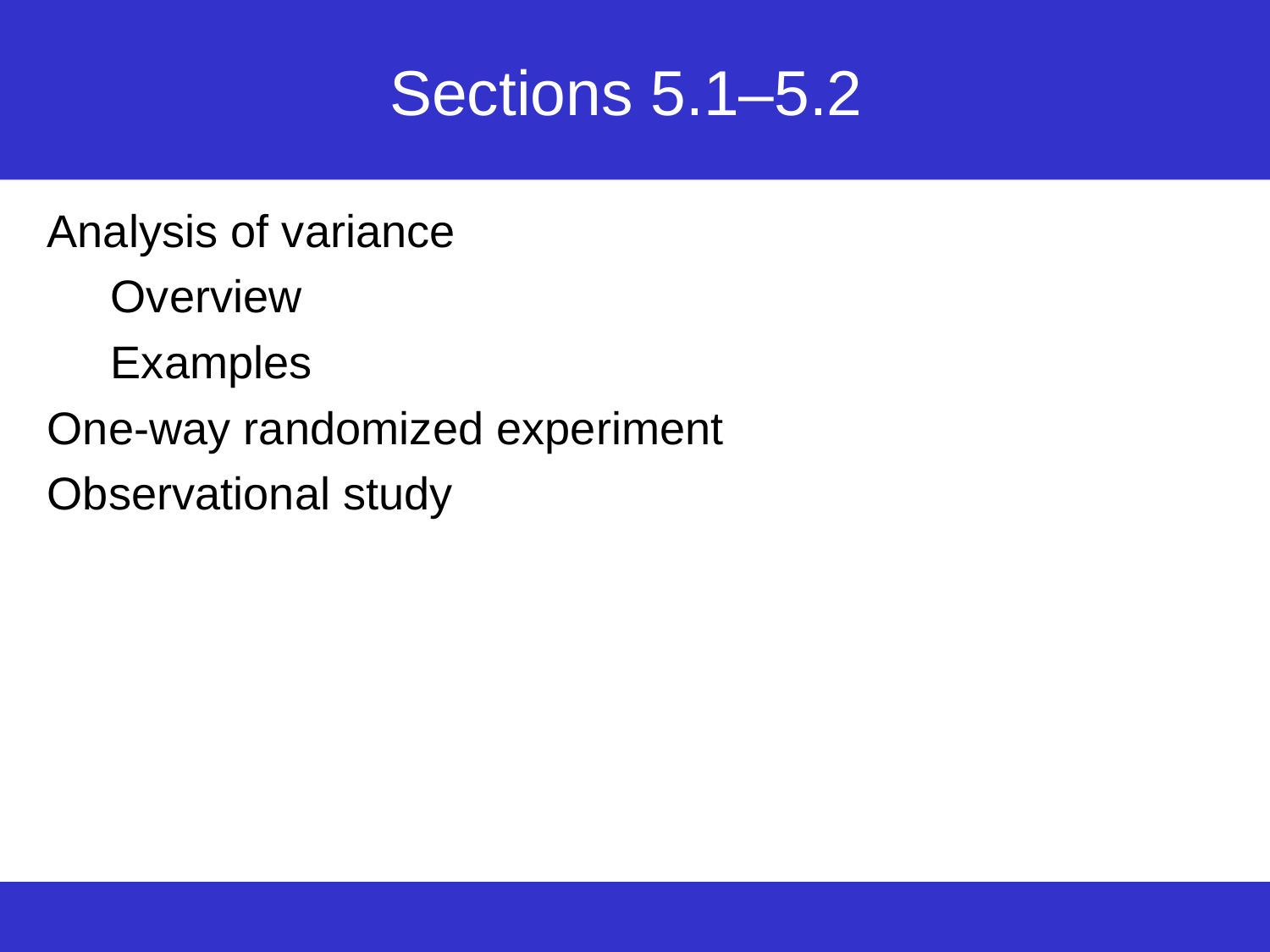

# Sections 5.1–5.2
Analysis of variance
Overview
Examples
One-way randomized experiment
Observational study